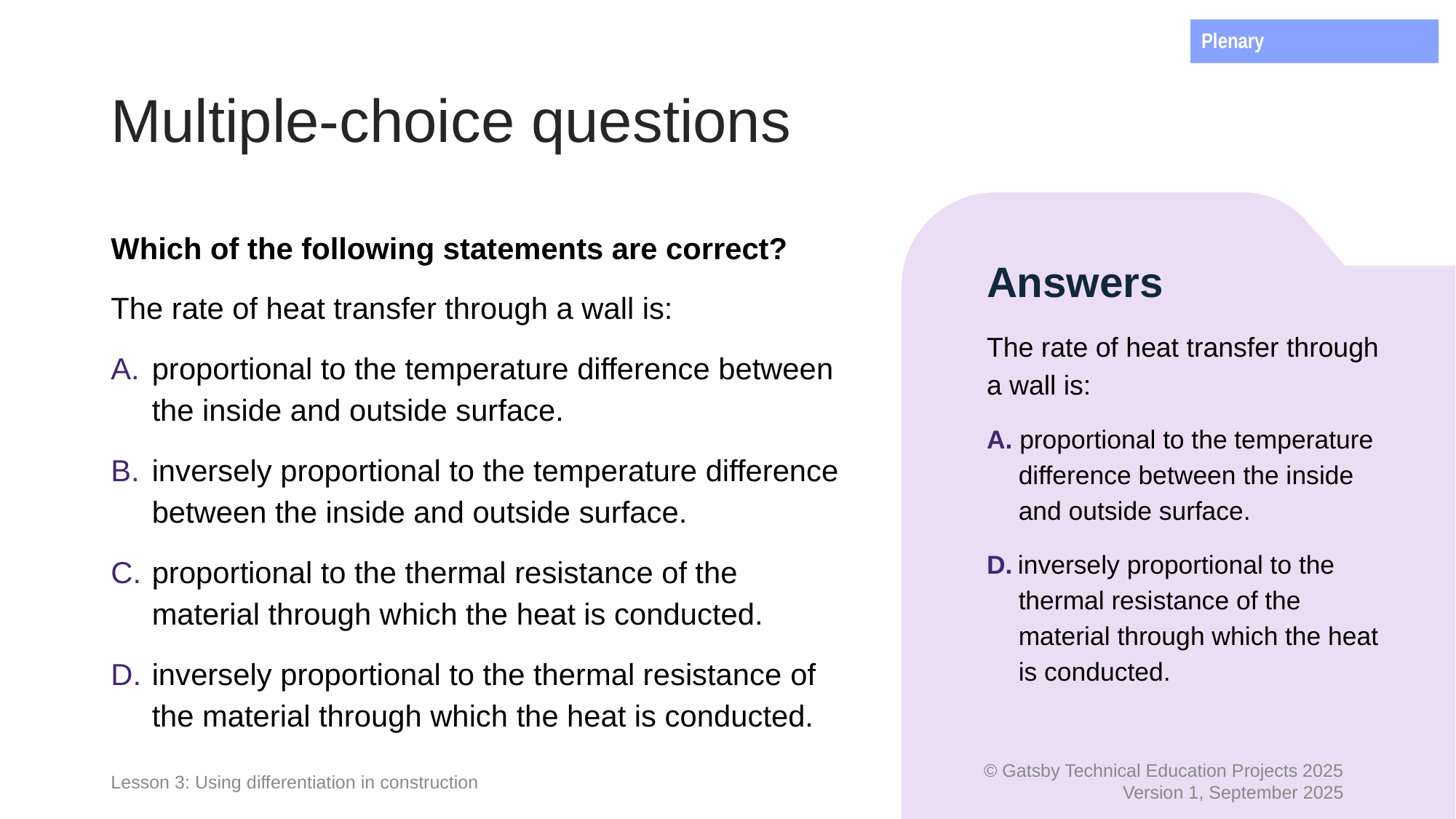

Plenary
# Multiple-choice questions
Which of the following statements are correct?
The rate of heat transfer through a wall is:
proportional to the temperature difference between the inside and outside surface.
inversely proportional to the temperature difference between the inside and outside surface.
proportional to the thermal resistance of the material through which the heat is conducted.
inversely proportional to the thermal resistance of the material through which the heat is conducted.
Answers
The rate of heat transfer through a wall is:
A. proportional to the temperature difference between the inside and outside surface.
D. inversely proportional to the thermal resistance of the material through which the heat is conducted.
Lesson 3: Using differentiation in construction